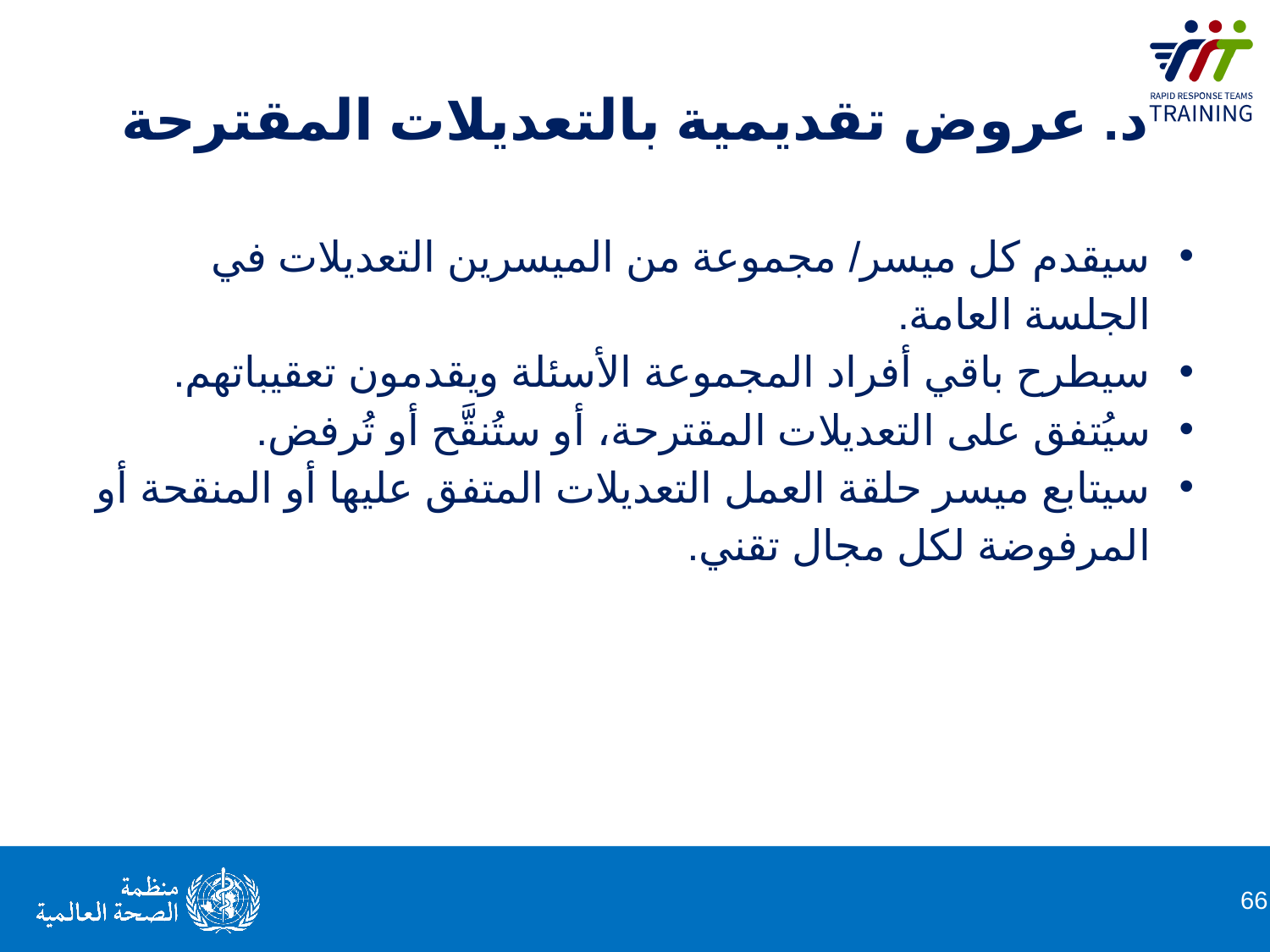

# د. عروض تقديمية بالتعديلات المقترحة
سيقدم كل ميسر/ مجموعة من الميسرين التعديلات في الجلسة العامة.
سيطرح باقي أفراد المجموعة الأسئلة ويقدمون تعقيباتهم.
سيُتفق على التعديلات المقترحة، أو ستُنقَّح أو تُرفض.
سيتابع ميسر حلقة العمل التعديلات المتفق عليها أو المنقحة أو المرفوضة لكل مجال تقني.